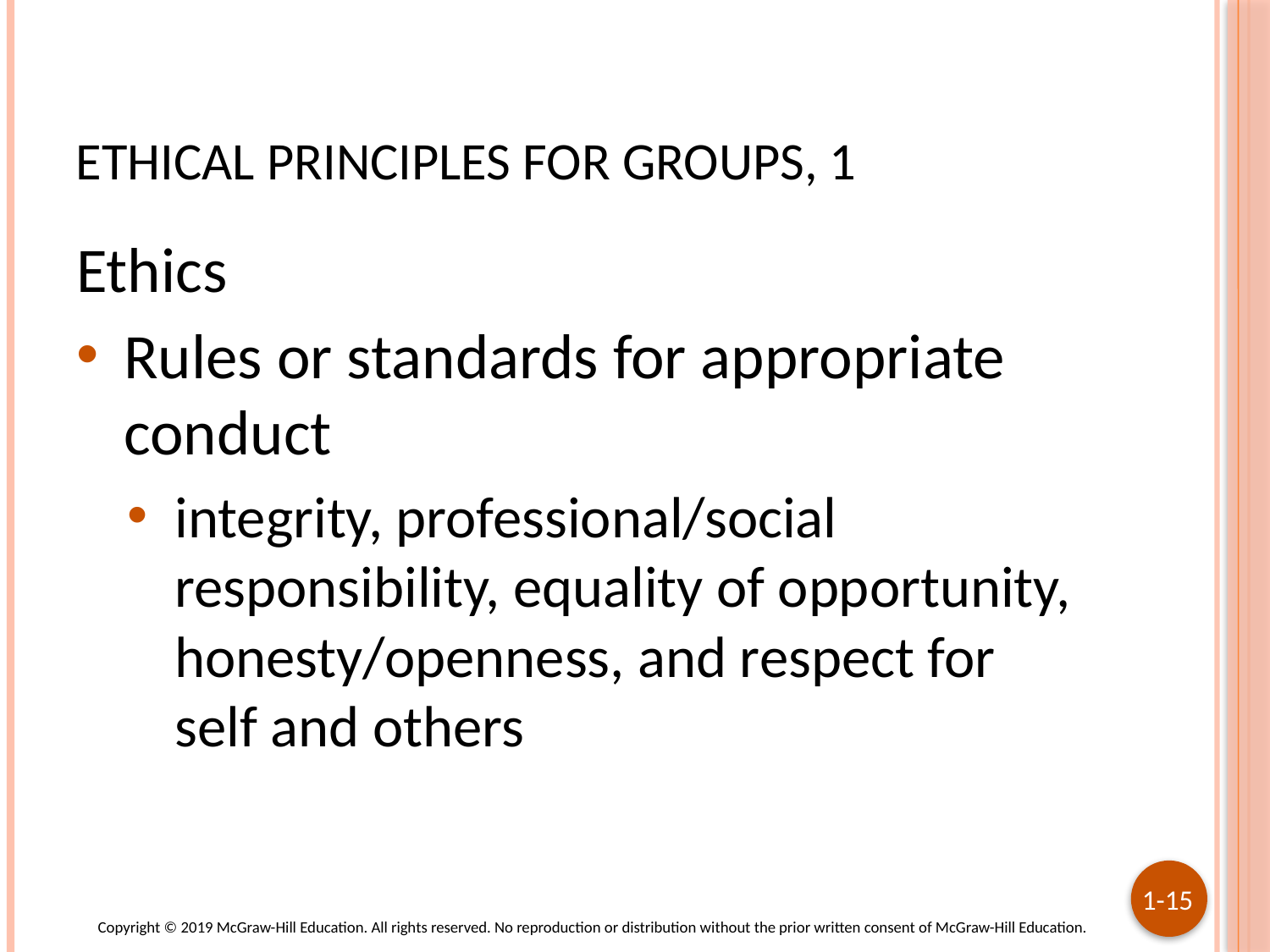

# Ethical Principles for Groups, 1
Ethics
Rules or standards for appropriate conduct
integrity, professional/social responsibility, equality of opportunity, honesty/openness, and respect for self and others